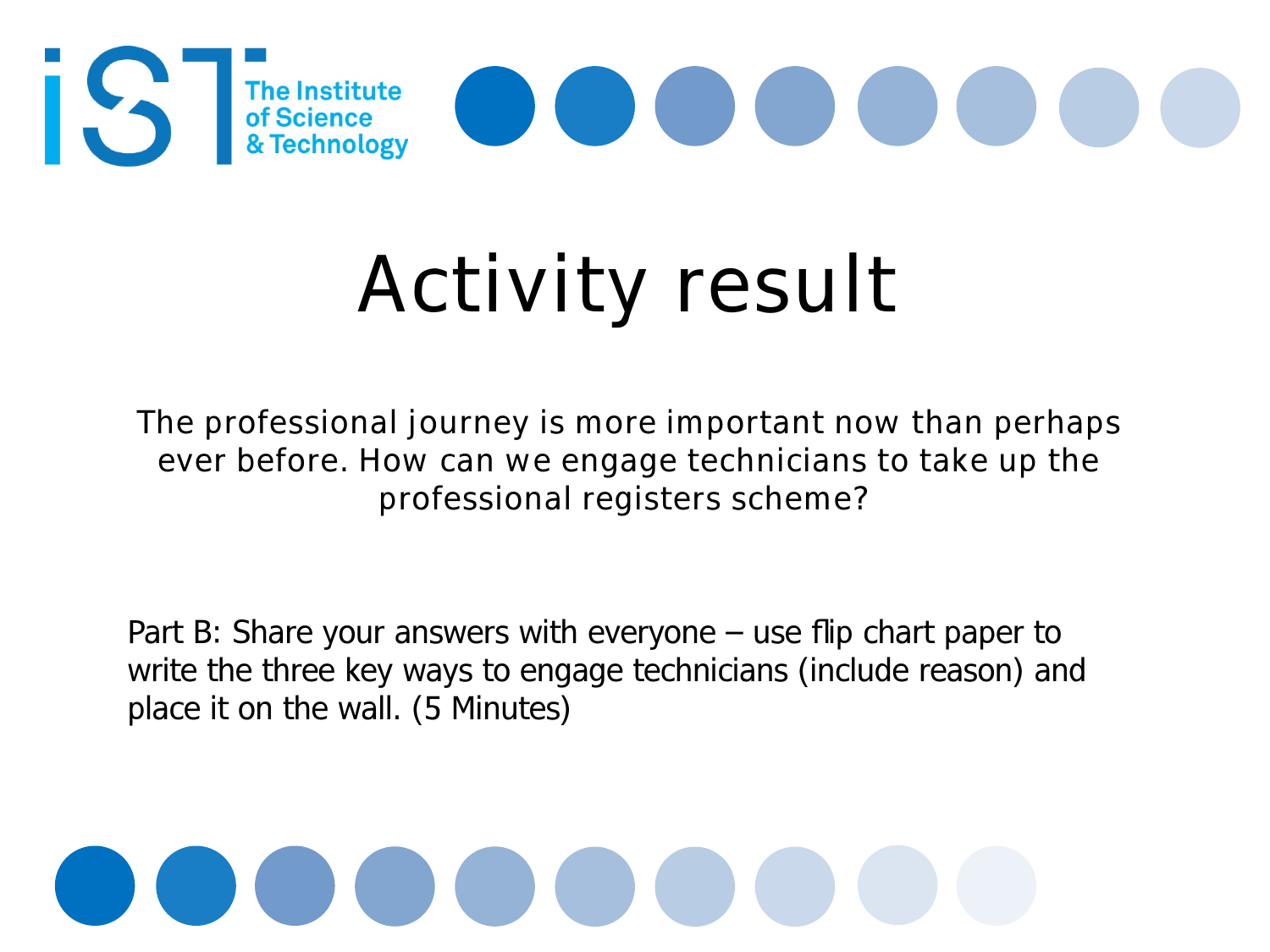

# Activity result
The professional journey is more important now than perhaps ever before. How can we engage technicians to take up the professional registers scheme?

Part B: Share your answers with everyone – use flip chart paper to write the three key ways to engage technicians (include reason) and place it on the wall. (5 Minutes)